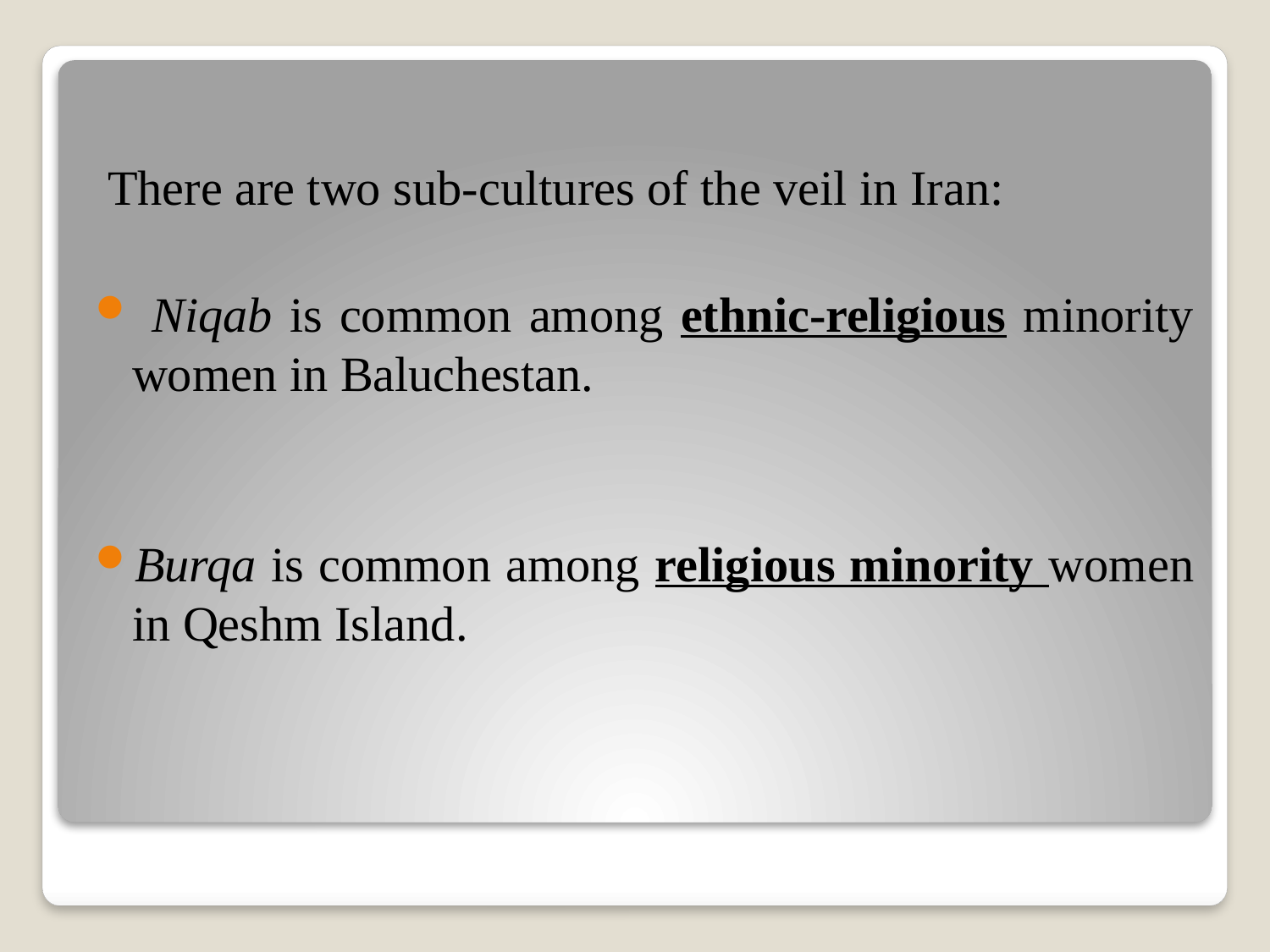

There are two sub-cultures of the veil in Iran:

 Niqab is common among ethnic-religious minority women in Baluchestan.

Burqa is common among religious minority women in Qeshm Island.